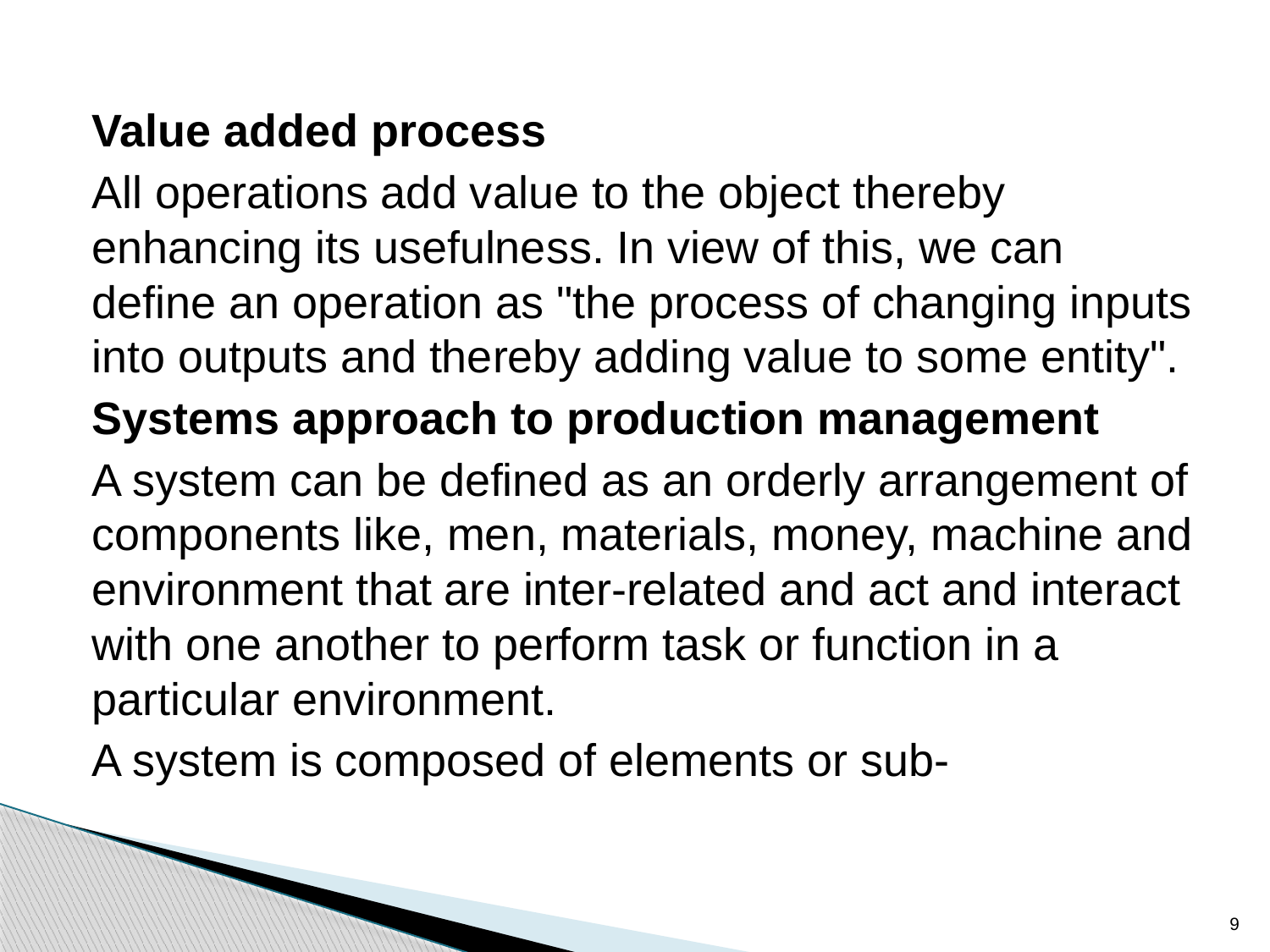

Value added process
All operations add value to the object thereby enhancing its usefulness. In view of this, we can define an operation as "the process of changing inputs into outputs and thereby adding value to some entity".
Systems approach to production management
A system can be defined as an orderly arrangement of components like, men, materials, money, machine and environment that are inter-related and act and interact with one another to perform task or function in a particular environment.
A system is composed of elements or sub-
9